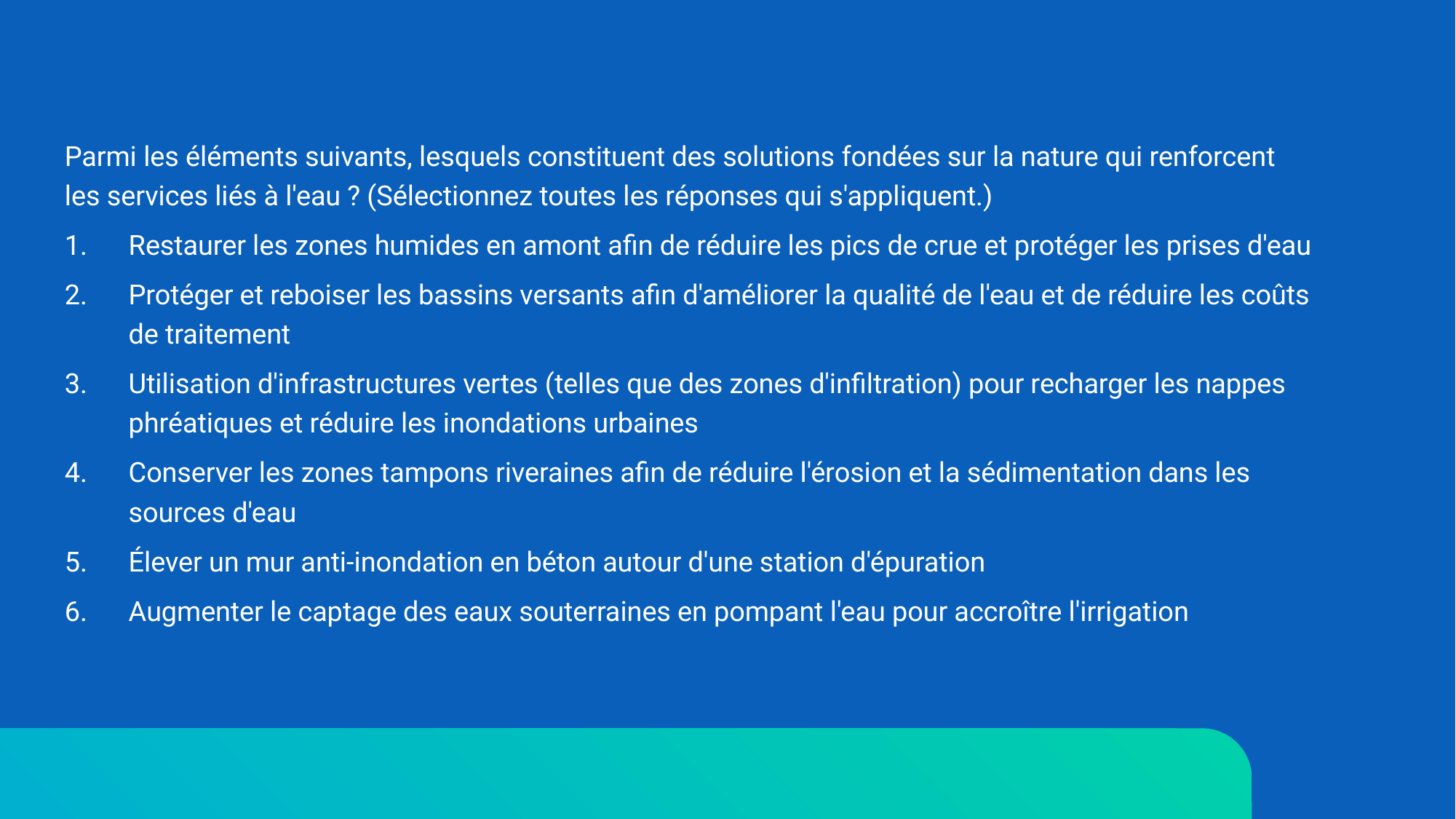

Parmi les éléments suivants, lesquels constituent des solutions fondées sur la nature qui renforcent les services liés à l'eau ? (Sélectionnez toutes les réponses qui s'appliquent.)
Restaurer les zones humides en amont afin de réduire les pics de crue et protéger les prises d'eau
Protéger et reboiser les bassins versants afin d'améliorer la qualité de l'eau et de réduire les coûts de traitement
Utilisation d'infrastructures vertes (telles que des zones d'infiltration) pour recharger les nappes phréatiques et réduire les inondations urbaines
Conserver les zones tampons riveraines afin de réduire l'érosion et la sédimentation dans les sources d'eau
Élever un mur anti-inondation en béton autour d'une station d'épuration
Augmenter le captage des eaux souterraines en pompant l'eau pour accroître l'irrigation